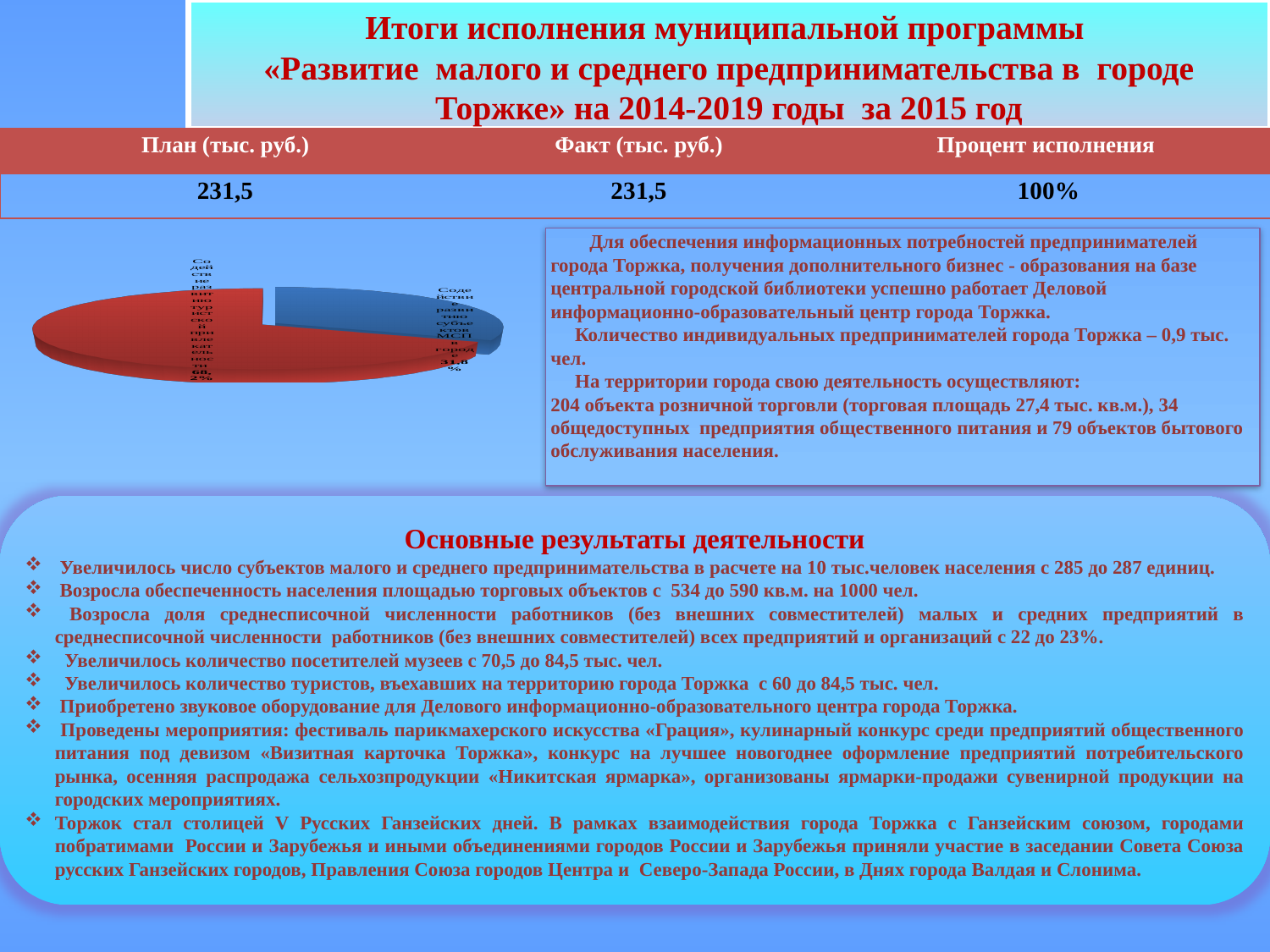

[unsupported chart]

Итоги исполнения муниципальной программы
«Развитие  малого и среднего предпринимательства в  городе Торжке» на 2014-2019 годы  за 2015 год
 за 2015 год

37
| План (тыс. руб.) | Факт (тыс. руб.) | Процент исполнения |
| --- | --- | --- |
| 231,5 | 231,5 | 100% |

[unsupported chart]

        Для обеспечения информационных потребностей предпринимателей города Торжка, получения дополнительного бизнес - образования на базе центральной городской библиотеки успешно работает Деловой информационно-образовательный центр города Торжка.
     Количество индивидуальных предпринимателей города Торжка – 0,9 тыс. чел.
     На территории города свою деятельность осуществляют:
204 объекта розничной торговли (торговая площадь 27,4 тыс. кв.м.), 34 общедоступных  предприятия общественного питания и 79 объектов бытового обслуживания населения.

Основные результаты деятельности
 Увеличилось число субъектов малого и среднего предпринимательства в расчете на 10 тыс.человек населения с 285 до 287 единиц.
 Возросла обеспеченность населения площадью торговых объектов с  534 до 590 кв.м. на 1000 чел.
 Возросла доля среднесписочной численности работников (без внешних совместителей) малых и средних предприятий в среднесписочной численности  работников (без внешних совместителей) всех предприятий и организаций с 22 до 23%.
  Увеличилось количество посетителей музеев с 70,5 до 84,5 тыс. чел.
  Увеличилось количество туристов, въехавших на территорию города Торжка  с 60 до 84,5 тыс. чел.
 Приобретено звуковое оборудование для Делового информационно-образовательного центра города Торжка.
 Проведены мероприятия: фестиваль парикмахерского искусства «Грация», кулинарный конкурс среди предприятий общественного питания под девизом «Визитная карточка Торжка», конкурс на лучшее новогоднее оформление предприятий потребительского рынка, осенняя распродажа сельхозпродукции «Никитская ярмарка», организованы ярмарки-продажи сувенирной продукции на городских мероприятиях.
Торжок стал столицей V Русских Ганзейских дней. В рамках взаимодействия города Торжка с Ганзейским союзом, городами побратимами  России и Зарубежья и иными объединениями городов России и Зарубежья приняли участие в заседании Совета Союза русских Ганзейских городов, Правления Союза городов Центра и  Северо-Запада России, в Днях города Валдая и Слонима.